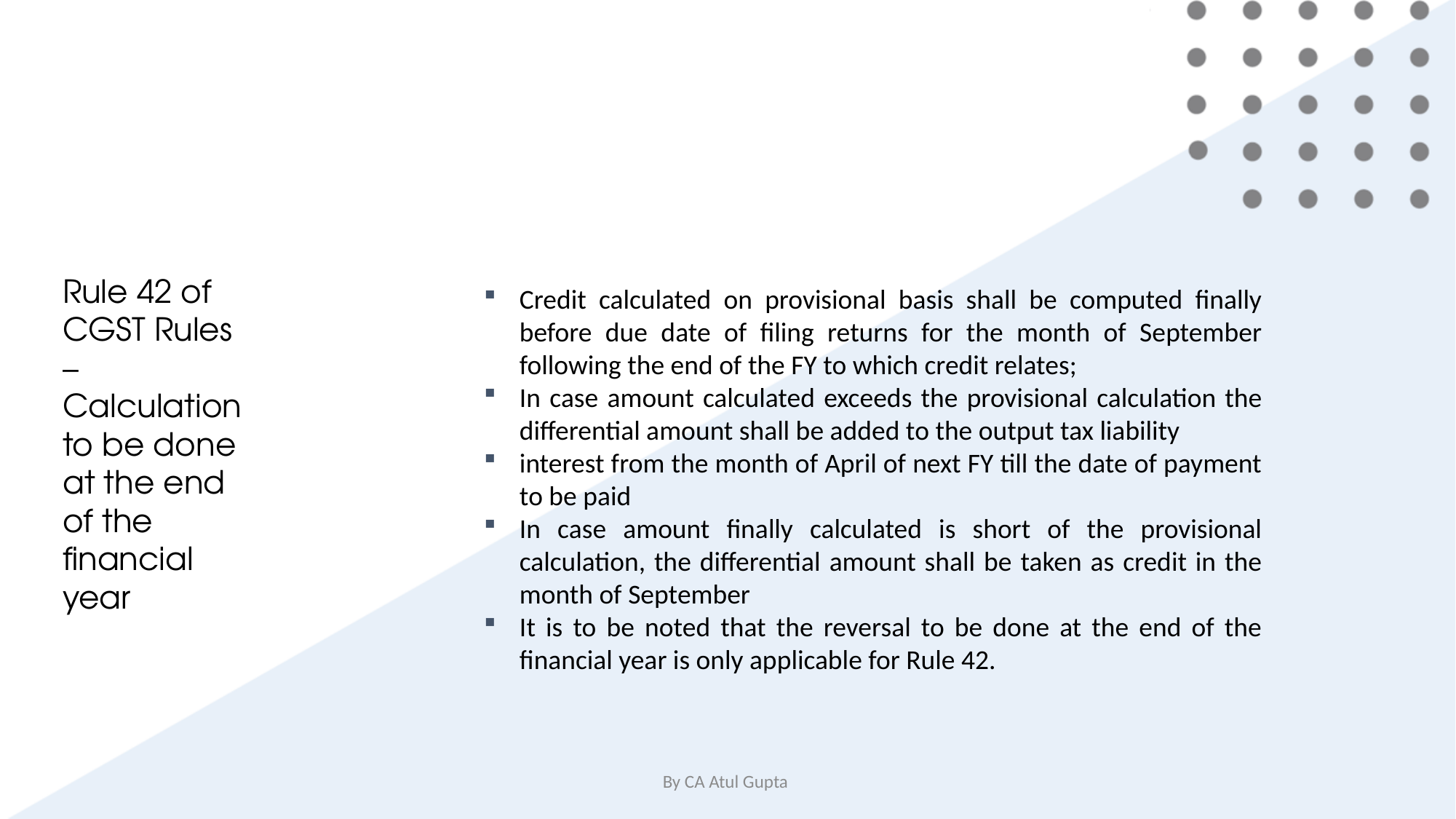

Credit calculated on provisional basis shall be computed finally before due date of filing returns for the month of September following the end of the FY to which credit relates;
In case amount calculated exceeds the provisional calculation the differential amount shall be added to the output tax liability
interest from the month of April of next FY till the date of payment to be paid
In case amount finally calculated is short of the provisional calculation, the differential amount shall be taken as credit in the month of September
It is to be noted that the reversal to be done at the end of the financial year is only applicable for Rule 42.
Rule 42 of CGST Rules – Calculation to be done at the end of the financial year
By CA Atul Gupta